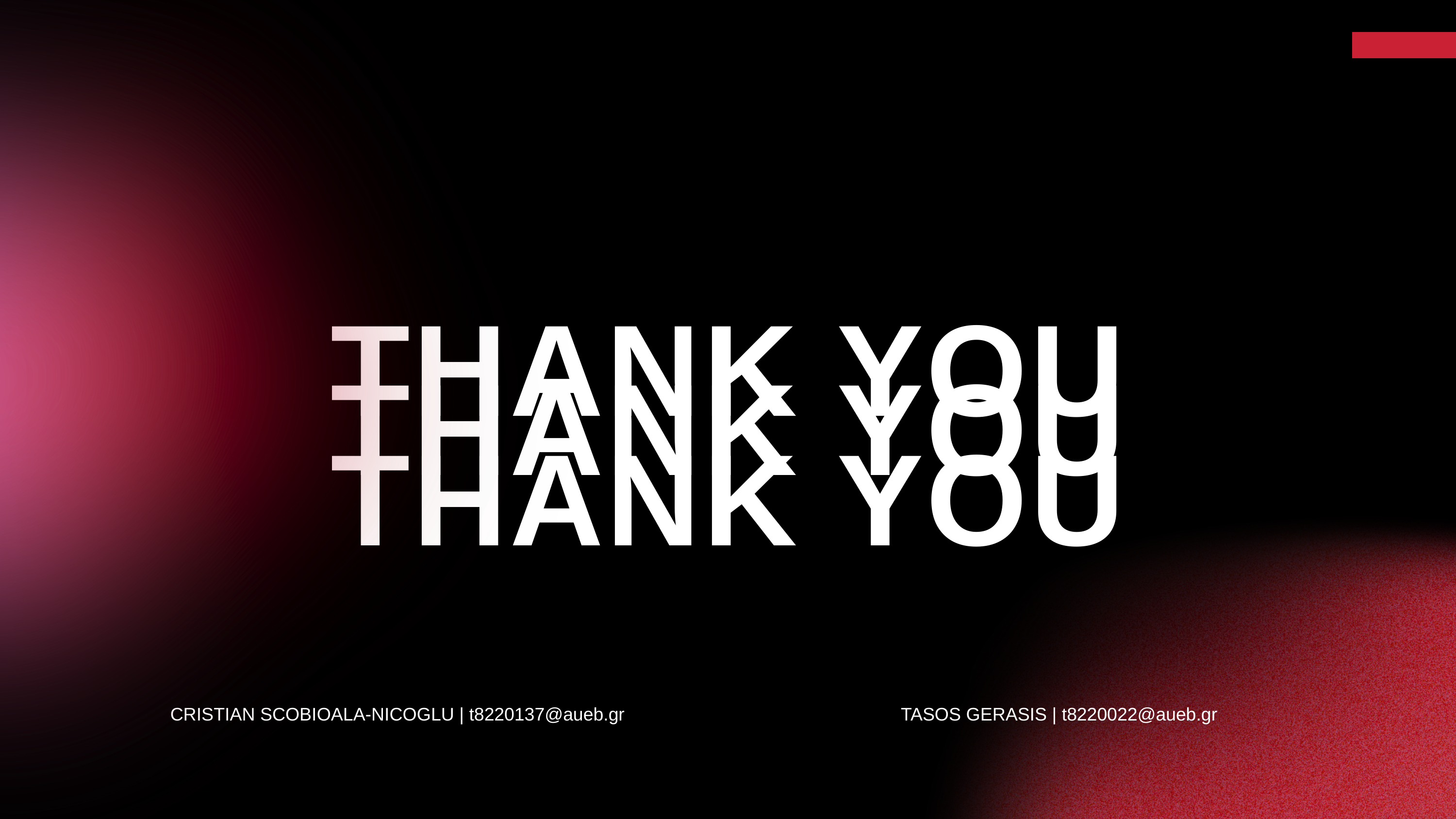

THANK YOU
THANK YOU
THANK YOU

CRISTIAN SCOBIOALA-NICOGLU | t8220137@aueb.gr
TASOS GERASIS | t8220022@aueb.gr